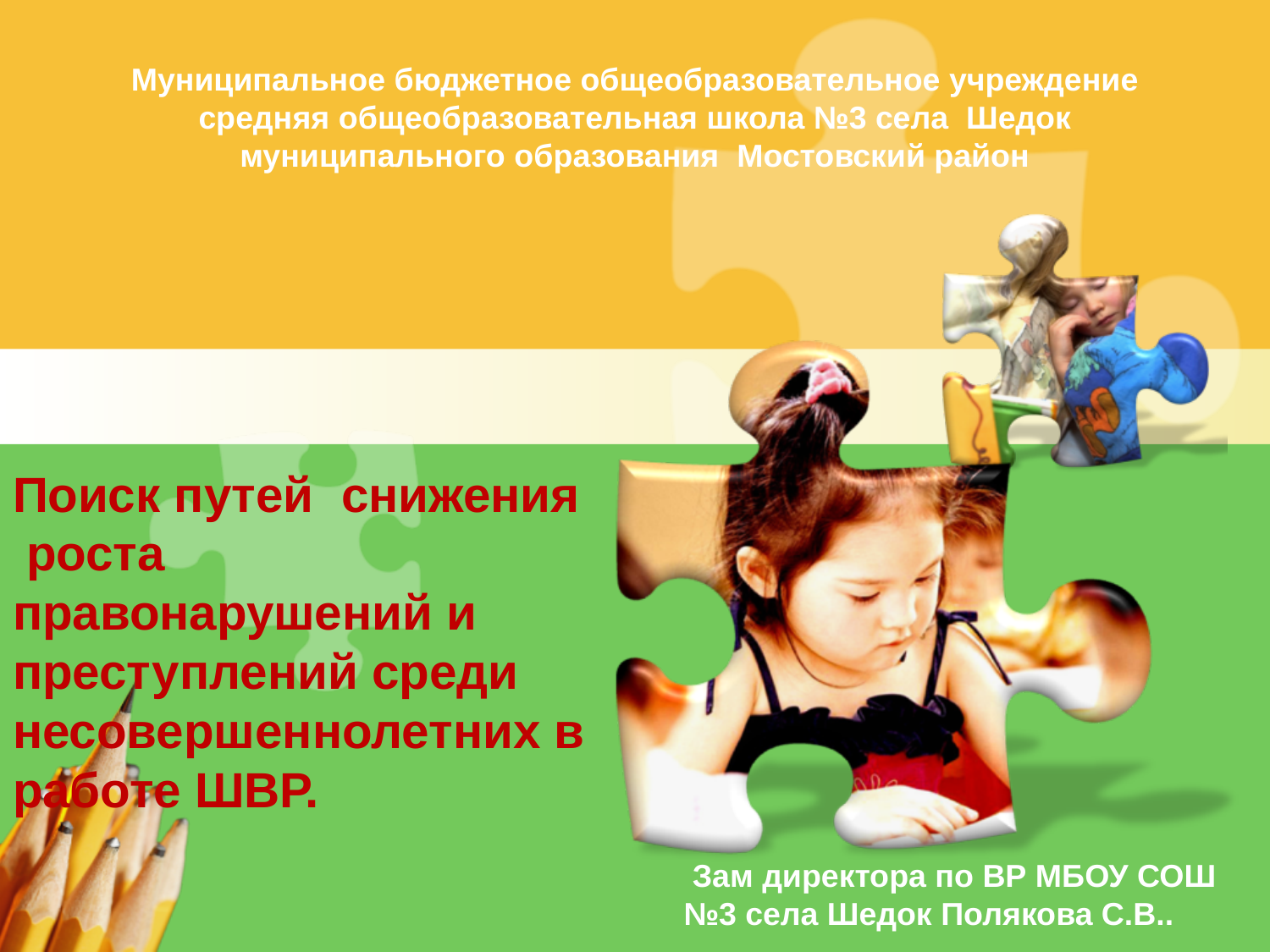

# Муниципальное бюджетное общеобразовательное учреждение средняя общеобразовательная школа №3 села  Шедок муниципального образования  Мостовский район
Поиск путей  снижения  роста правонарушений и преступлений среди несовершеннолетних в работе ШВР.
 Зам директора по ВР МБОУ СОШ №3 села Шедок Полякова С.В..